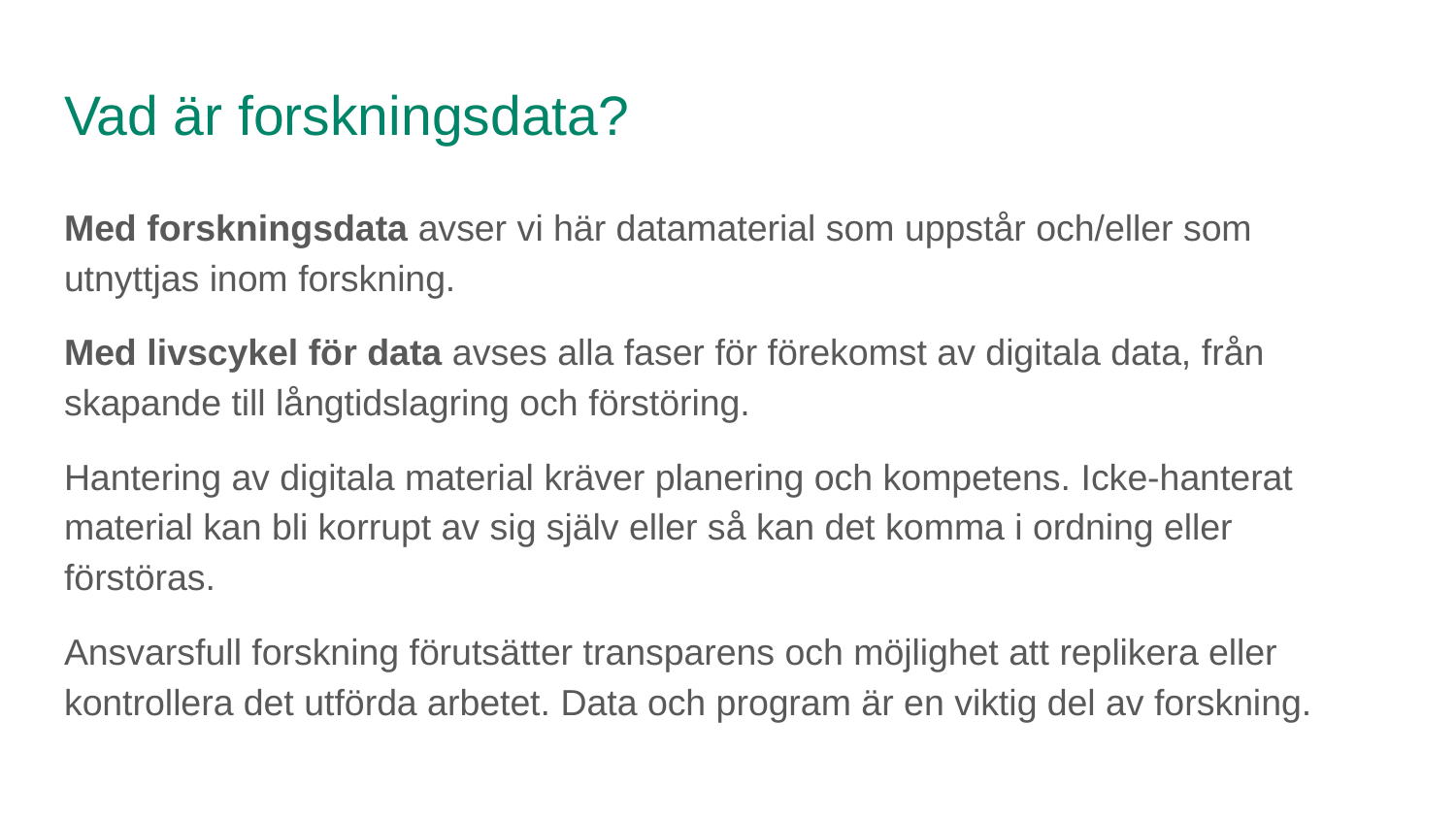

# Vad är forskningsdata?

Med forskningsdata avser vi här datamaterial som uppstår och/eller som utnyttjas inom forskning.
Med livscykel för data avses alla faser för förekomst av digitala data, från skapande till långtidslagring och förstöring.
Hantering av digitala material kräver planering och kompetens. Icke-hanterat material kan bli korrupt av sig själv eller så kan det komma i ordning eller förstöras.
Ansvarsfull forskning förutsätter transparens och möjlighet att replikera eller kontrollera det utförda arbetet. Data och program är en viktig del av forskning.